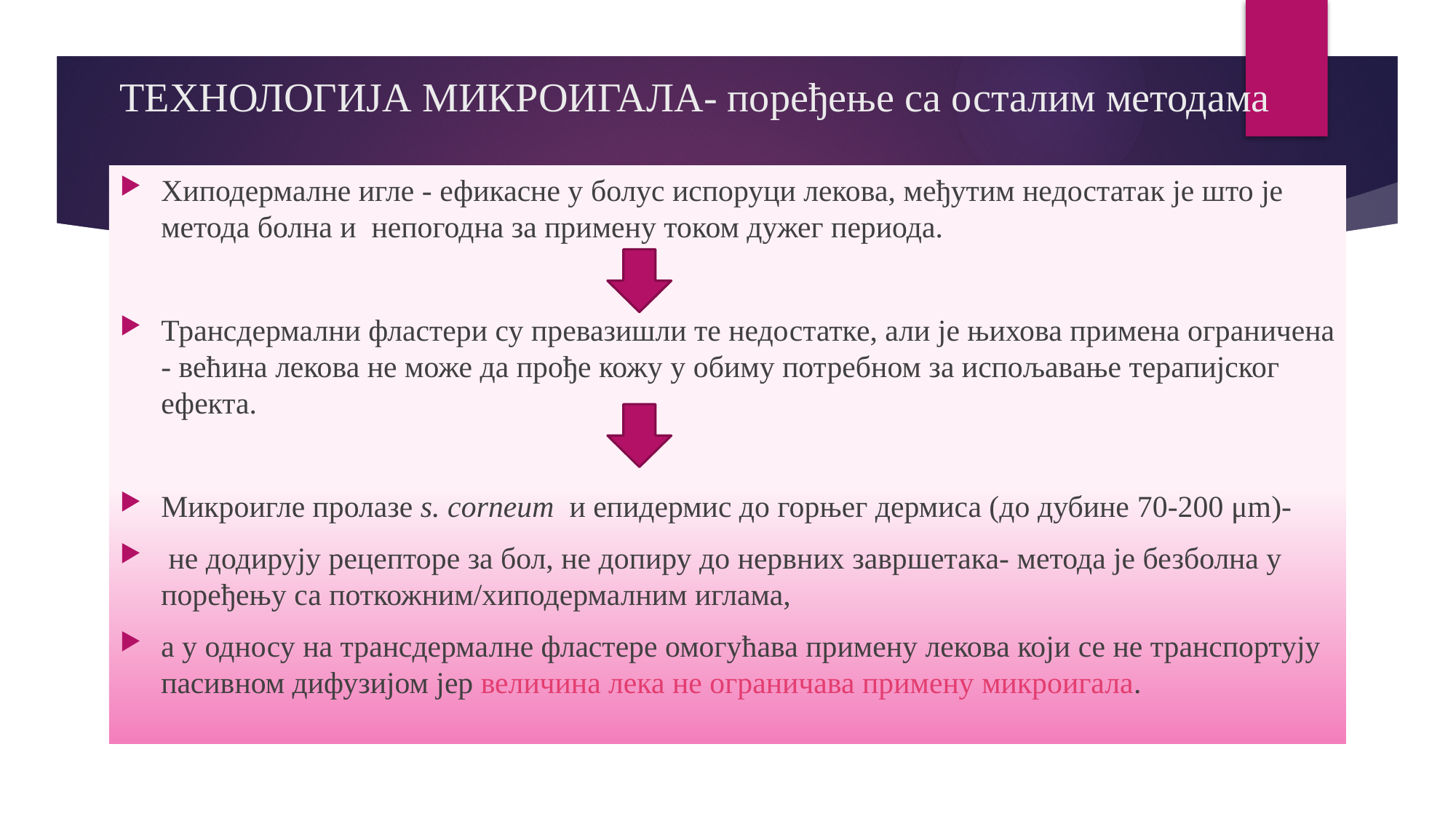

# ТЕХНОЛОГИЈА МИКРОИГАЛА- поређење са осталим методама
Хиподермалне игле - ефикасне у болус испоруци лекова, међутим недостатак је што је метода болна и  непогодна за примену током дужег периода.

Трансдермални фластери су превазишли те недостатке, али је њихова примена ограничена - већина лекова не може да прође кожу у обиму потребном за испољавање терапијског ефекта.

Микроигле пролазе s. corneum  и епидермис до горњег дермиса (до дубине 70-200 μm)-
 не додирују рецепторе за бол, не допиру до нервних завршетака- метода је безболна у поређењу са поткожним/хиподермалним иглама,
а у односу на трансдермалне фластере омогућава примену лекова који се не транспортују пасивном дифузијом јер величина лека не ограничава примену микроигала.